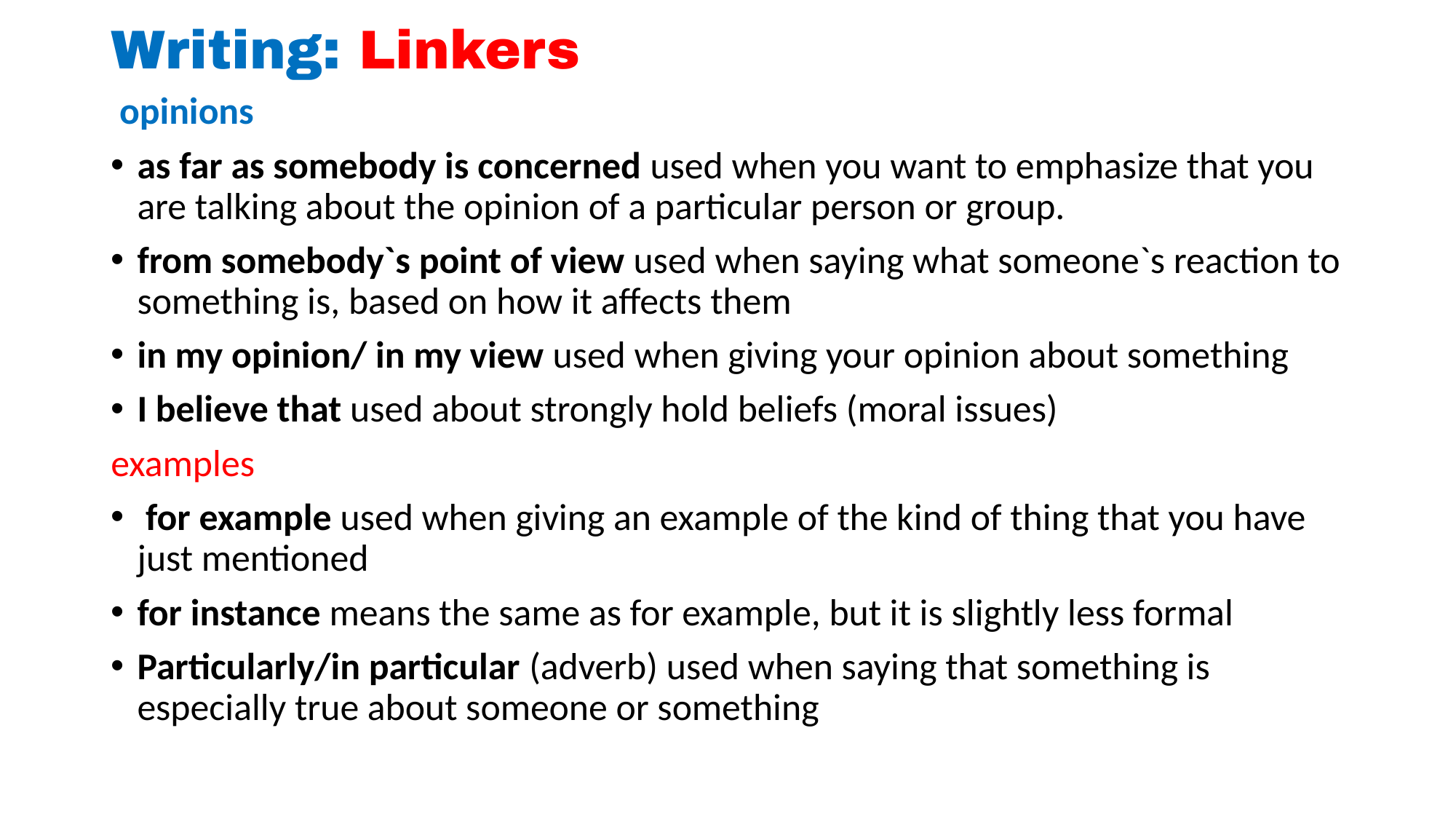

# Writing: Linkers
 opinions
as far as somebody is concerned used when you want to emphasize that you are talking about the opinion of a particular person or group.
from somebody`s point of view used when saying what someone`s reaction to something is, based on how it affects them
in my opinion/ in my view used when giving your opinion about something
I believe that used about strongly hold beliefs (moral issues)
examples
 for example used when giving an example of the kind of thing that you have just mentioned
for instance means the same as for example, but it is slightly less formal
Particularly/in particular (adverb) used when saying that something is especially true about someone or something